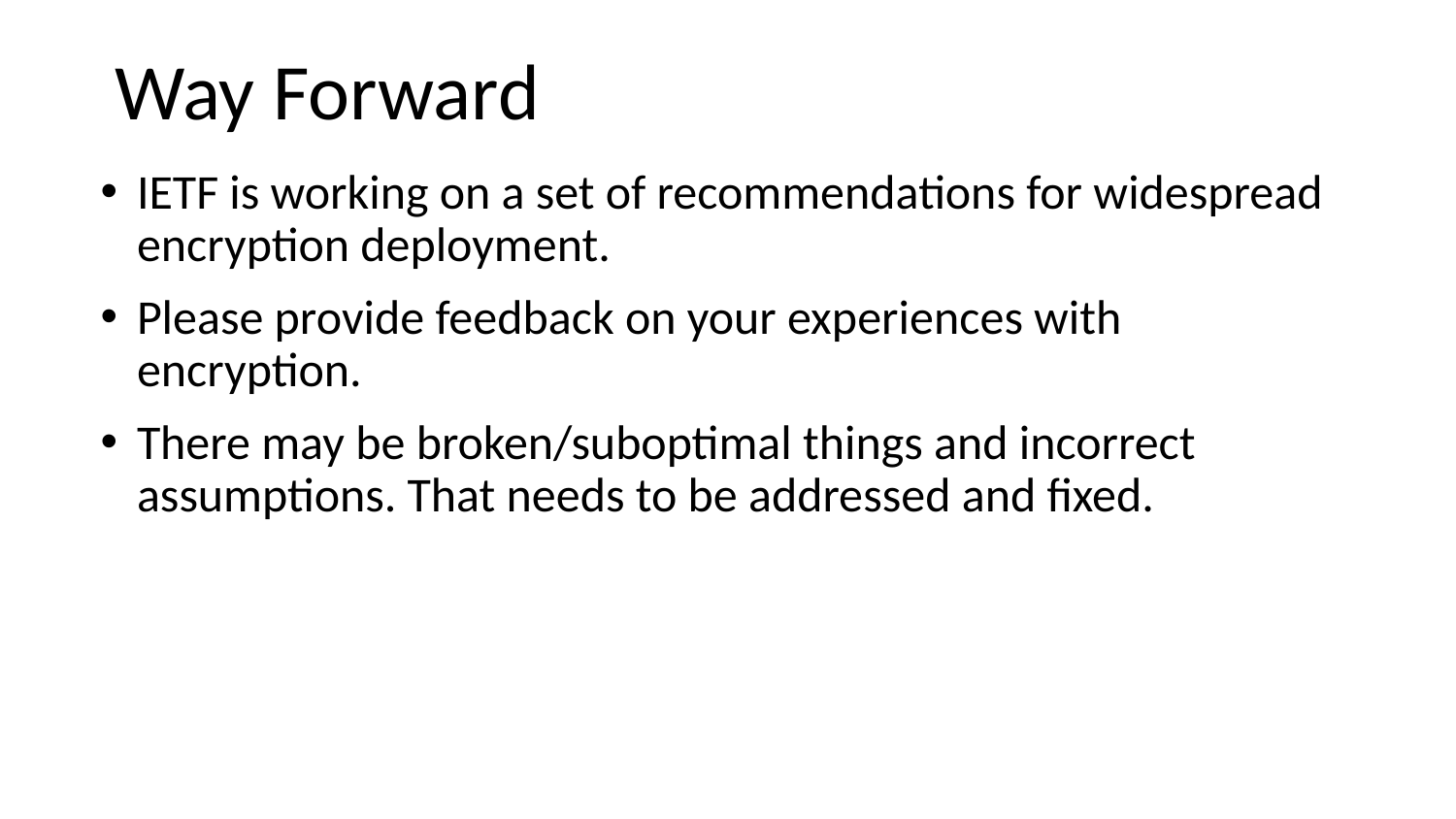

# Way Forward
IETF is working on a set of recommendations for widespread encryption deployment.
Please provide feedback on your experiences with encryption.
There may be broken/suboptimal things and incorrect assumptions. That needs to be addressed and fixed.